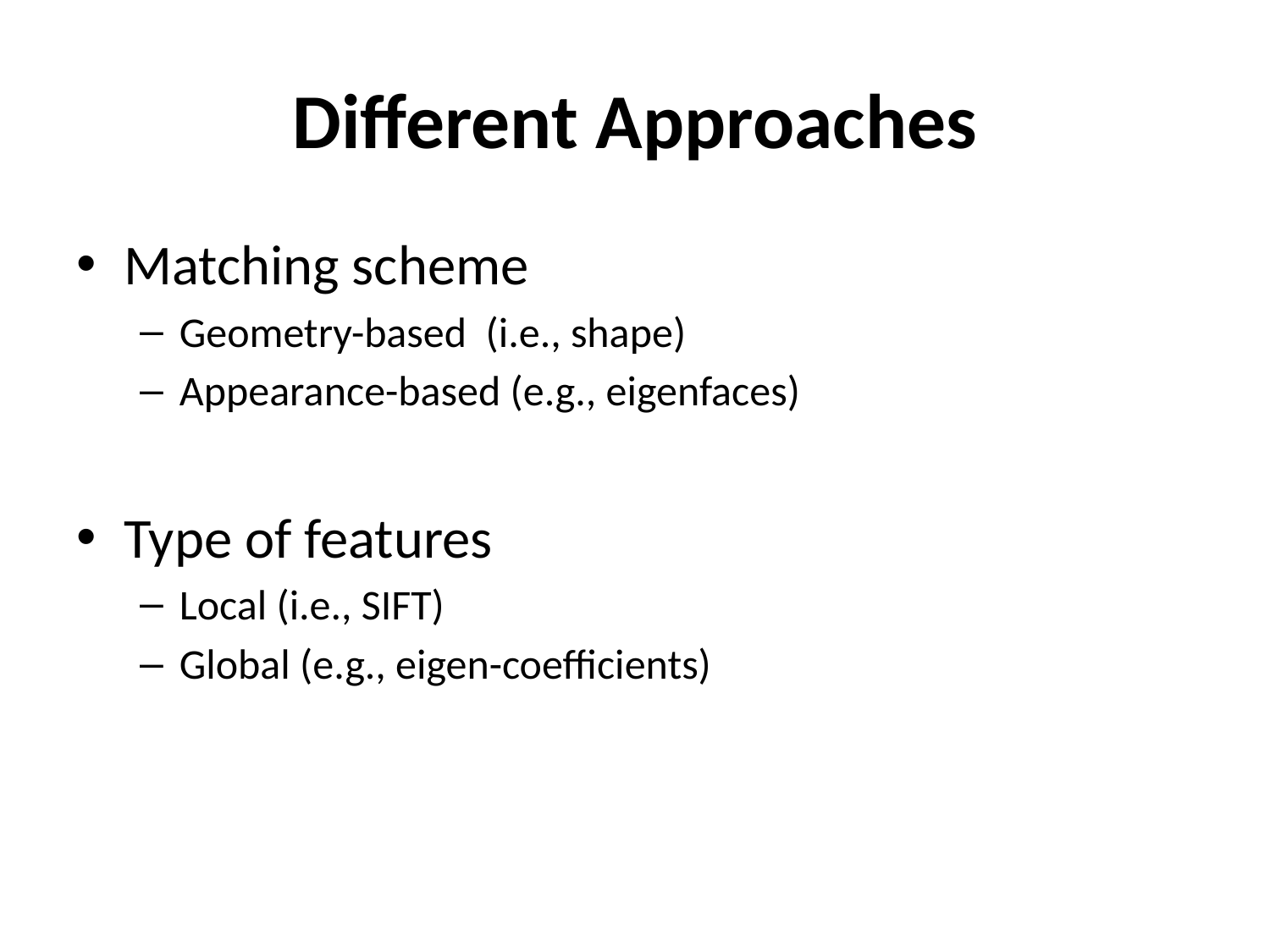

# Different Approaches
Matching scheme
Geometry-based  (i.e., shape)
Appearance-based (e.g., eigenfaces)

Type of features
Local (i.e., SIFT)
Global (e.g., eigen-coefficients)